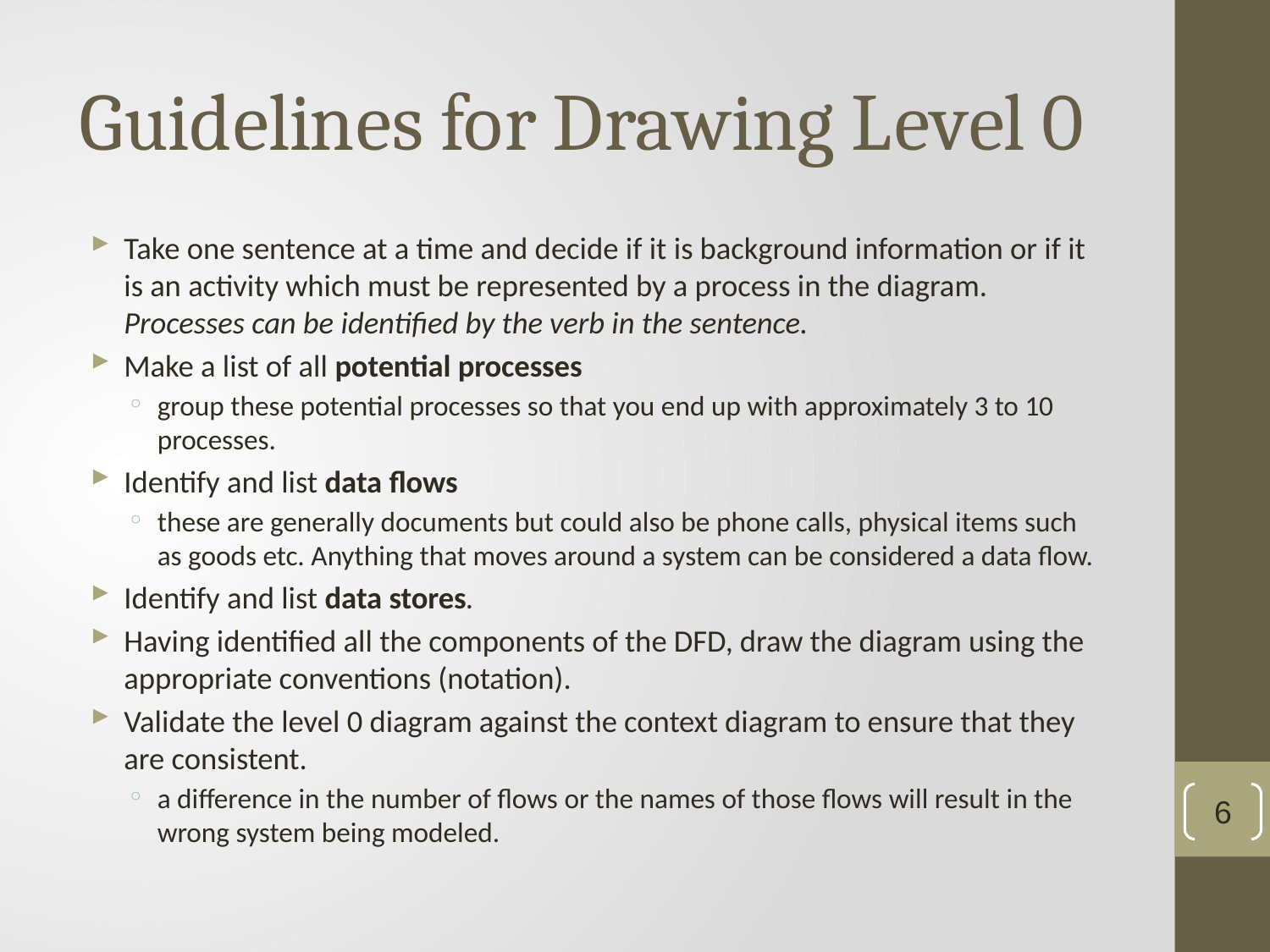

# Guidelines for Drawing Level 0
Take one sentence at a time and decide if it is background information or if it is an activity which must be represented by a process in the diagram. Processes can be identified by the verb in the sentence.
Make a list of all potential processes
group these potential processes so that you end up with approximately 3 to 10 processes.
Identify and list data flows
these are generally documents but could also be phone calls, physical items such as goods etc. Anything that moves around a system can be considered a data flow.
Identify and list data stores.
Having identified all the components of the DFD, draw the diagram using the appropriate conventions (notation).
Validate the level 0 diagram against the context diagram to ensure that they are consistent.
a difference in the number of flows or the names of those flows will result in the wrong system being modeled.
6